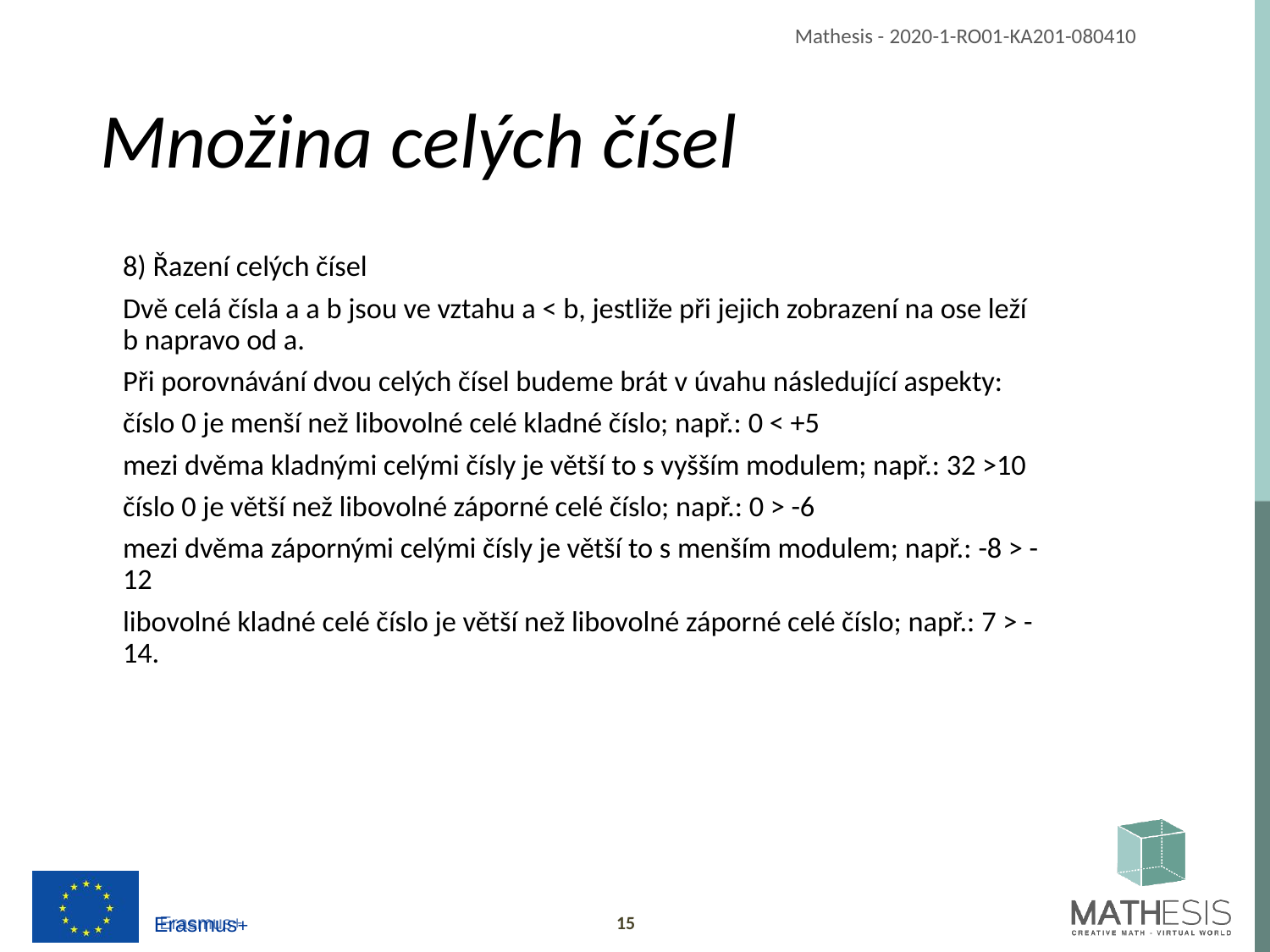

# Množina celých čísel
8) Řazení celých čísel
Dvě celá čísla a a b jsou ve vztahu a < b, jestliže při jejich zobrazení na ose leží b napravo od a.
Při porovnávání dvou celých čísel budeme brát v úvahu následující aspekty:
číslo 0 je menší než libovolné celé kladné číslo; např.: 0 < +5
mezi dvěma kladnými celými čísly je větší to s vyšším modulem; např.: 32 >10
číslo 0 je větší než libovolné záporné celé číslo; např.: 0 > -6
mezi dvěma zápornými celými čísly je větší to s menším modulem; např.: -8 > -12
libovolné kladné celé číslo je větší než libovolné záporné celé číslo; např.: 7 > -14.